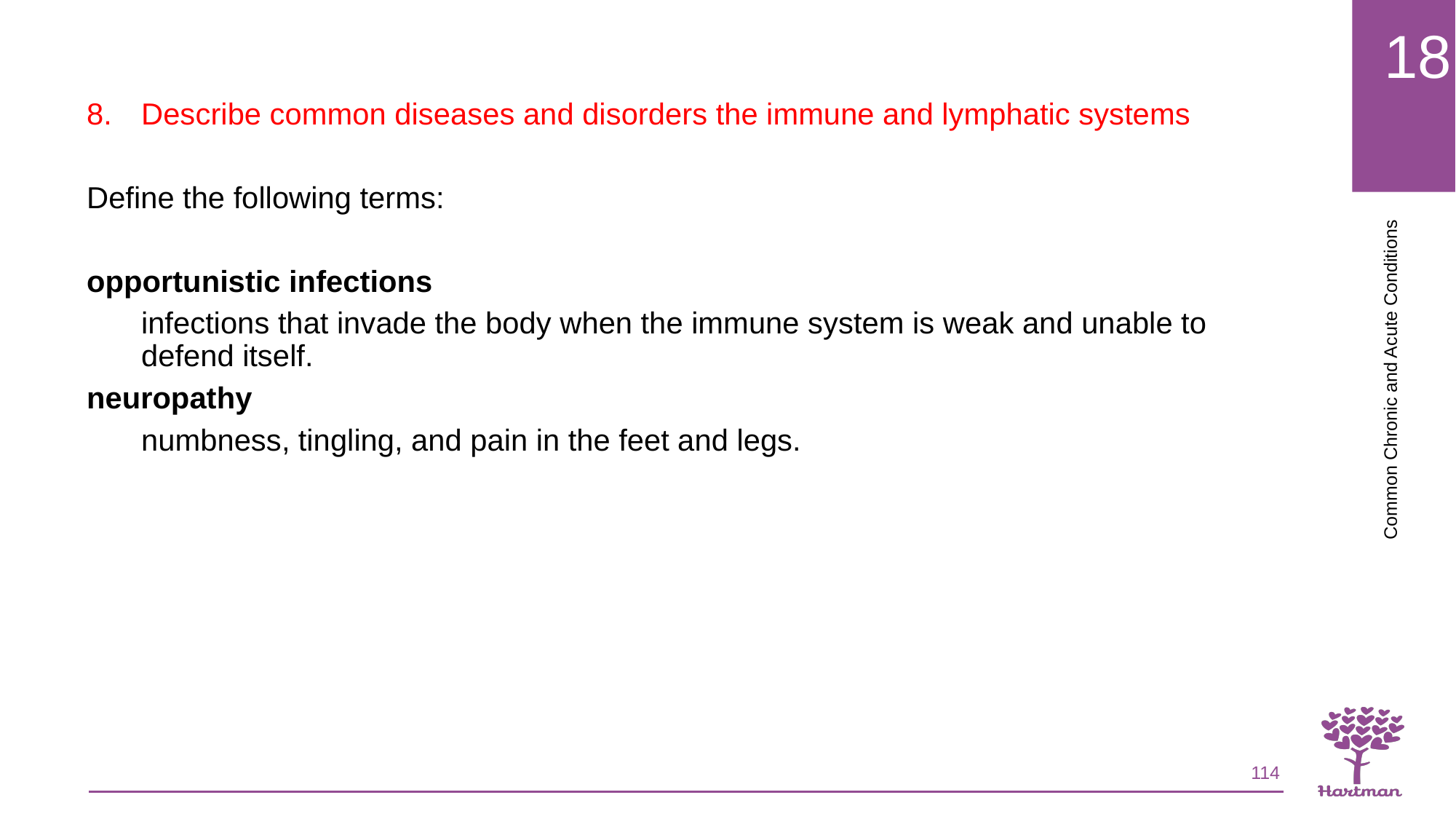

Describe common diseases and disorders the immune and lymphatic systems

Define the following terms:

opportunistic infections
infections that invade the body when the immune system is weak and unable to defend itself.
neuropathy
numbness, tingling, and pain in the feet and legs.

114